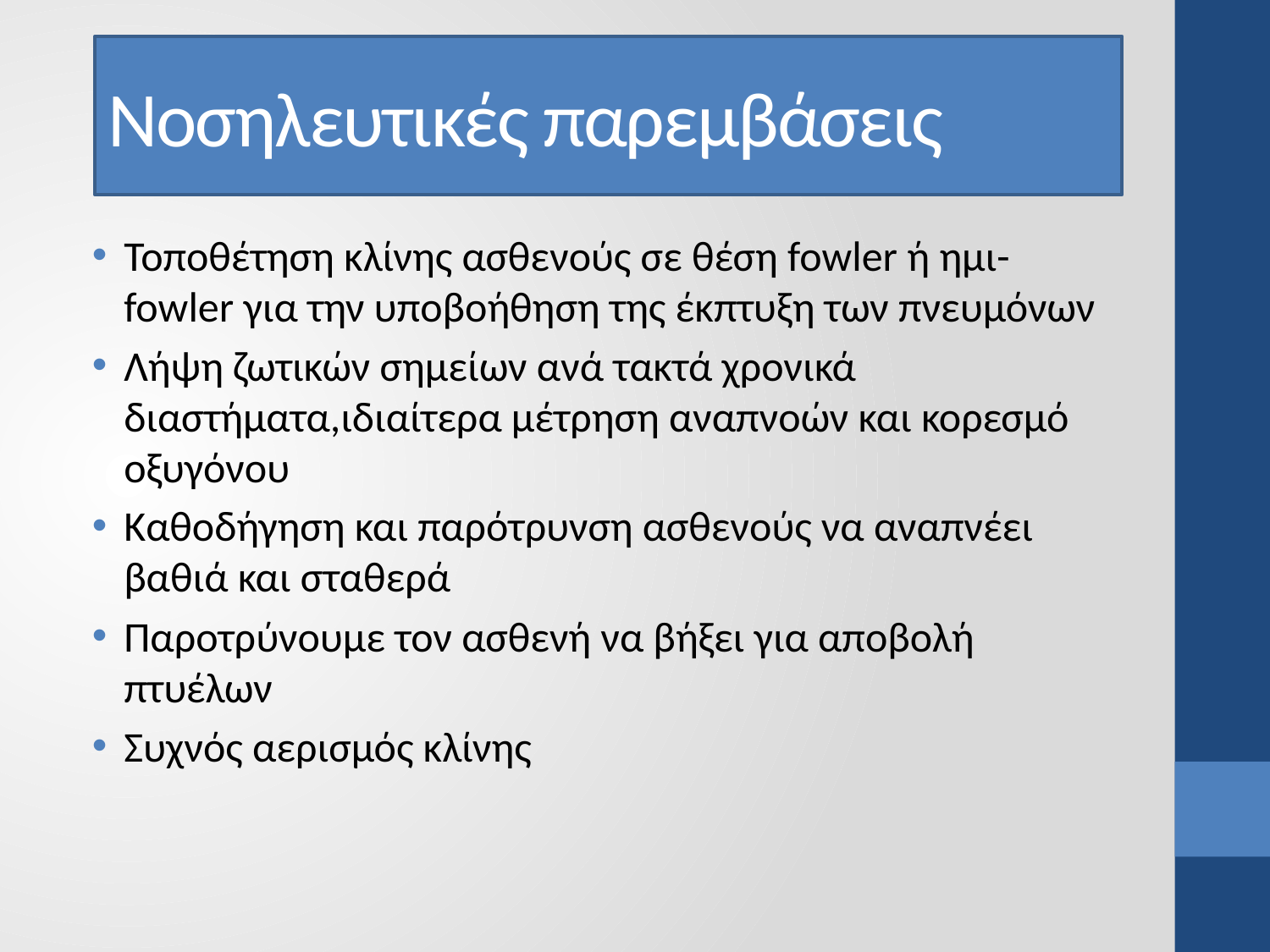

# Νοσηλευτικές παρεμβάσεις
Τοποθέτηση κλίνης ασθενούς σε θέση fowler ή ημι-fowler για την υποβοήθηση της έκπτυξη των πνευμόνων
Λήψη ζωτικών σημείων ανά τακτά χρονικά διαστήματα,ιδιαίτερα μέτρηση αναπνοών και κορεσμό οξυγόνου
Καθοδήγηση και παρότρυνση ασθενούς να αναπνέει βαθιά και σταθερά
Παροτρύνουμε τον ασθενή να βήξει για αποβολή πτυέλων
Συχνός αερισμός κλίνης